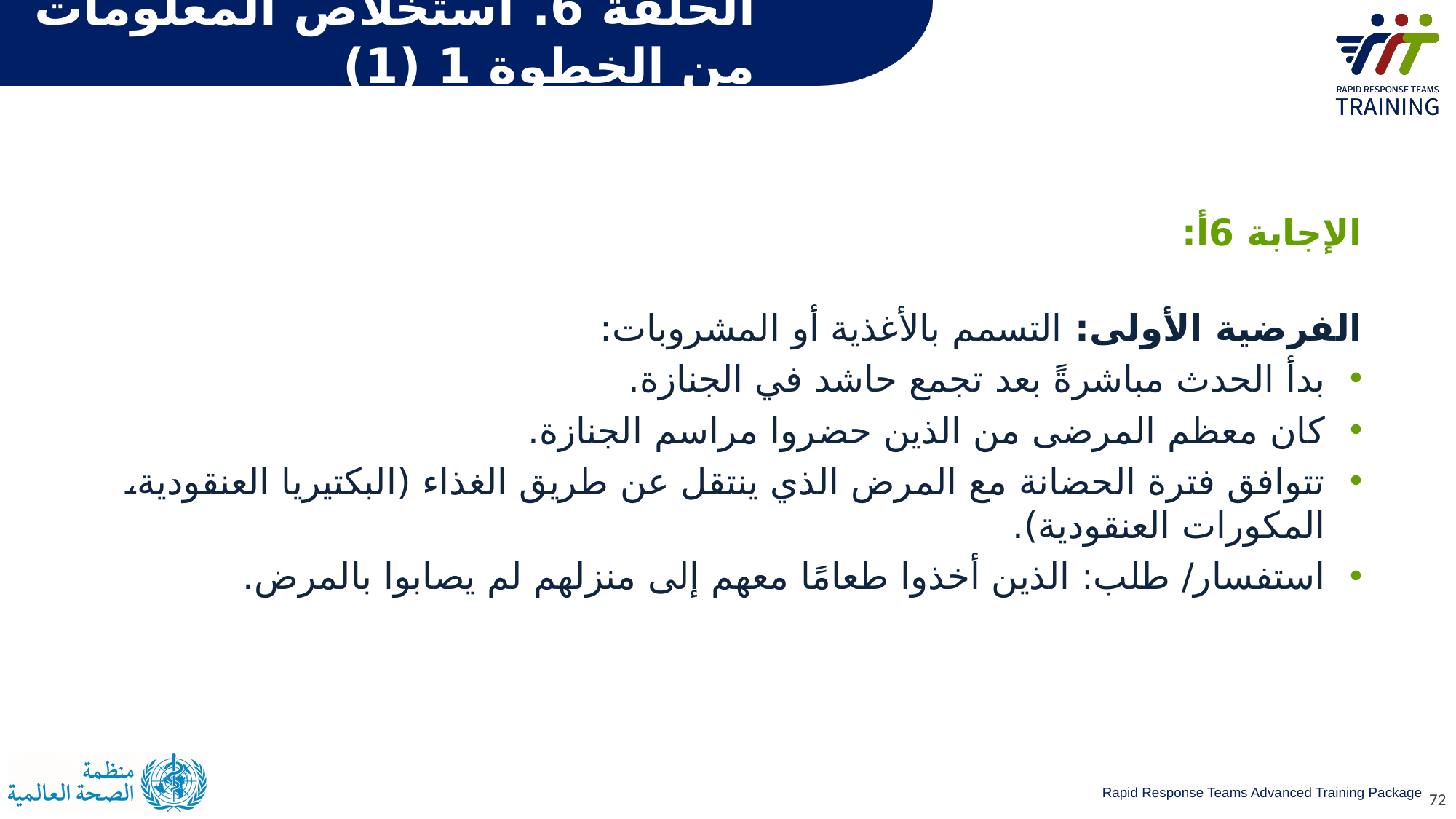

# الحلقة 6. استخلاص المعلومات من الخطوة 1 (1)
الإجابة 6أ:

الفرضية الأولى: التسمم بالأغذية أو المشروبات:
بدأ الحدث مباشرةً بعد تجمع حاشد في الجنازة.
كان معظم المرضى من الذين حضروا مراسم الجنازة.
تتوافق فترة الحضانة مع المرض الذي ينتقل عن طريق الغذاء (البكتيريا العنقودية، المكورات العنقودية).
استفسار/ طلب: الذين أخذوا طعامًا معهم إلى منزلهم لم يصابوا بالمرض.